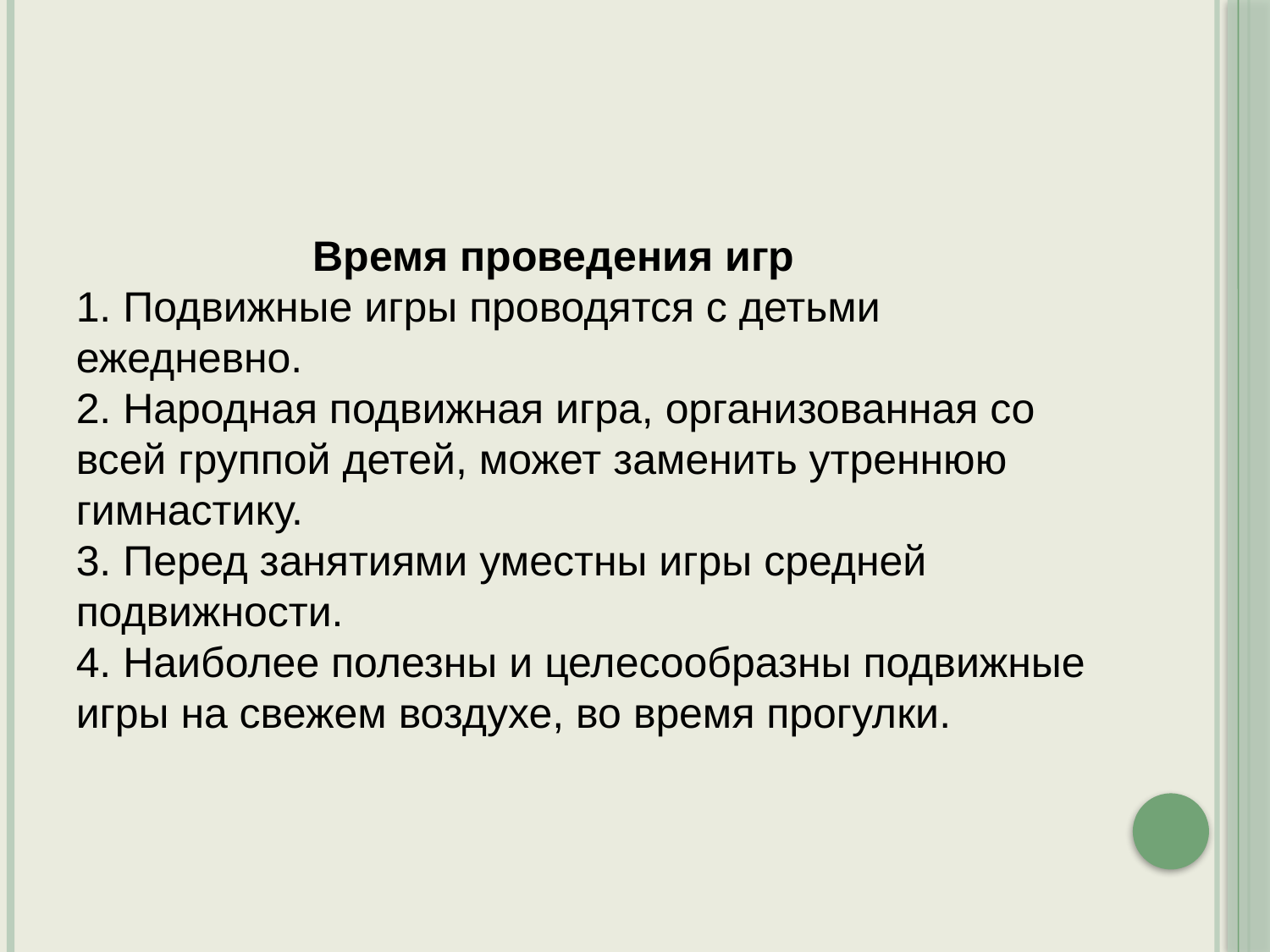

#
                    Время проведения игр
1. Подвижные игры проводятся с детьми  ежедневно.
2. Народная подвижная игра, организованная со всей группой детей, может заменить утреннюю гимнастику.
3. Перед занятиями уместны игры средней подвижности.
4. Наиболее полезны и целесообразны подвижные игры на свежем воздухе, во время прогулки.